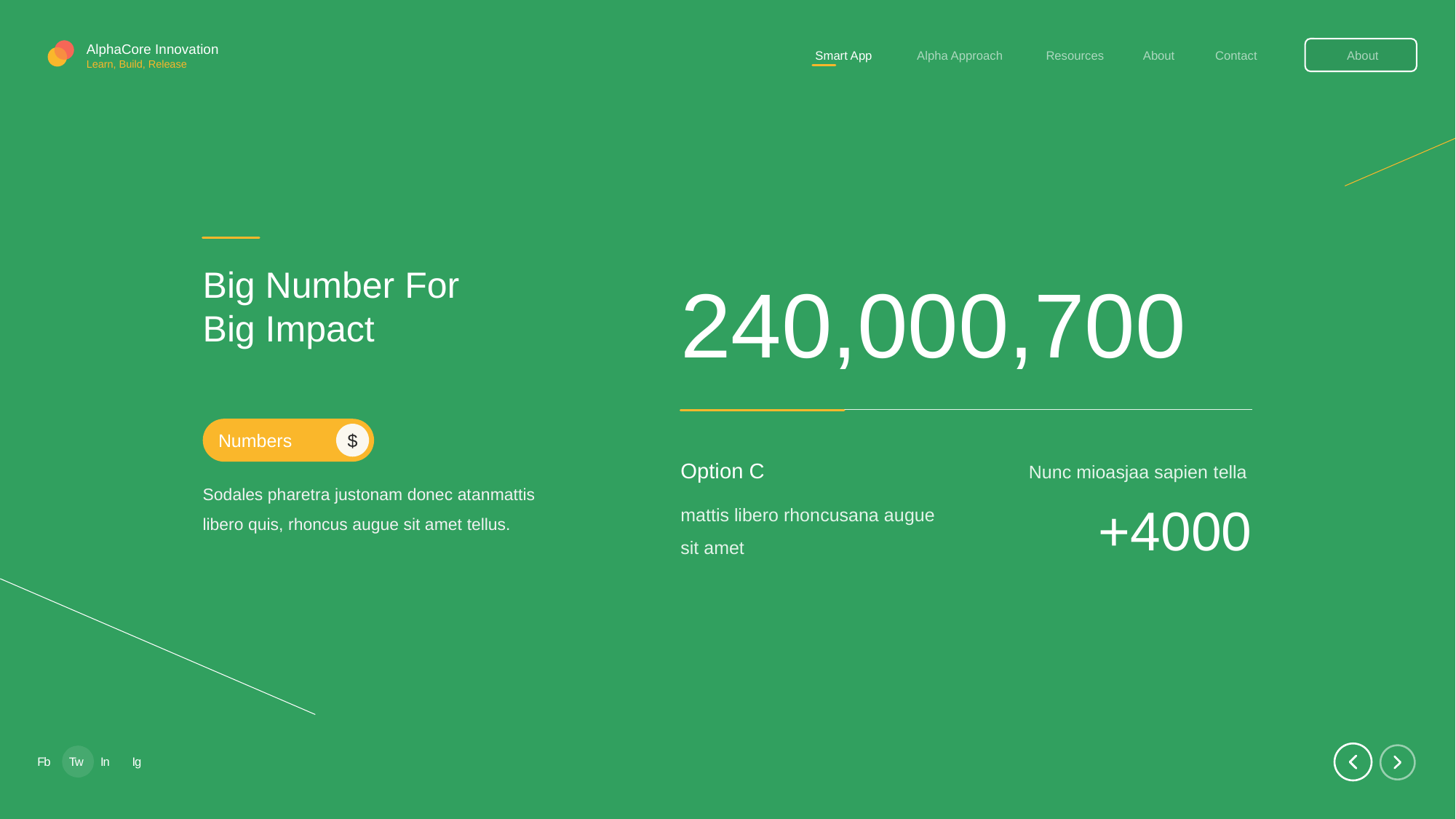

AlphaCore Innovation

Smart App
Alpha Approach
Resources
About
Contact
About
Learn, Build, Release
Big Number For
Big Impact
240,000,700

Numbers
$

Option C
Nunc mioasjaa sapien tella
Sodales pharetra justonam donec atanmattis libero quis, rhoncus augue sit amet tellus.
mattis libero rhoncusana augue sit amet
+4000

Fb
Tw
In
Ig